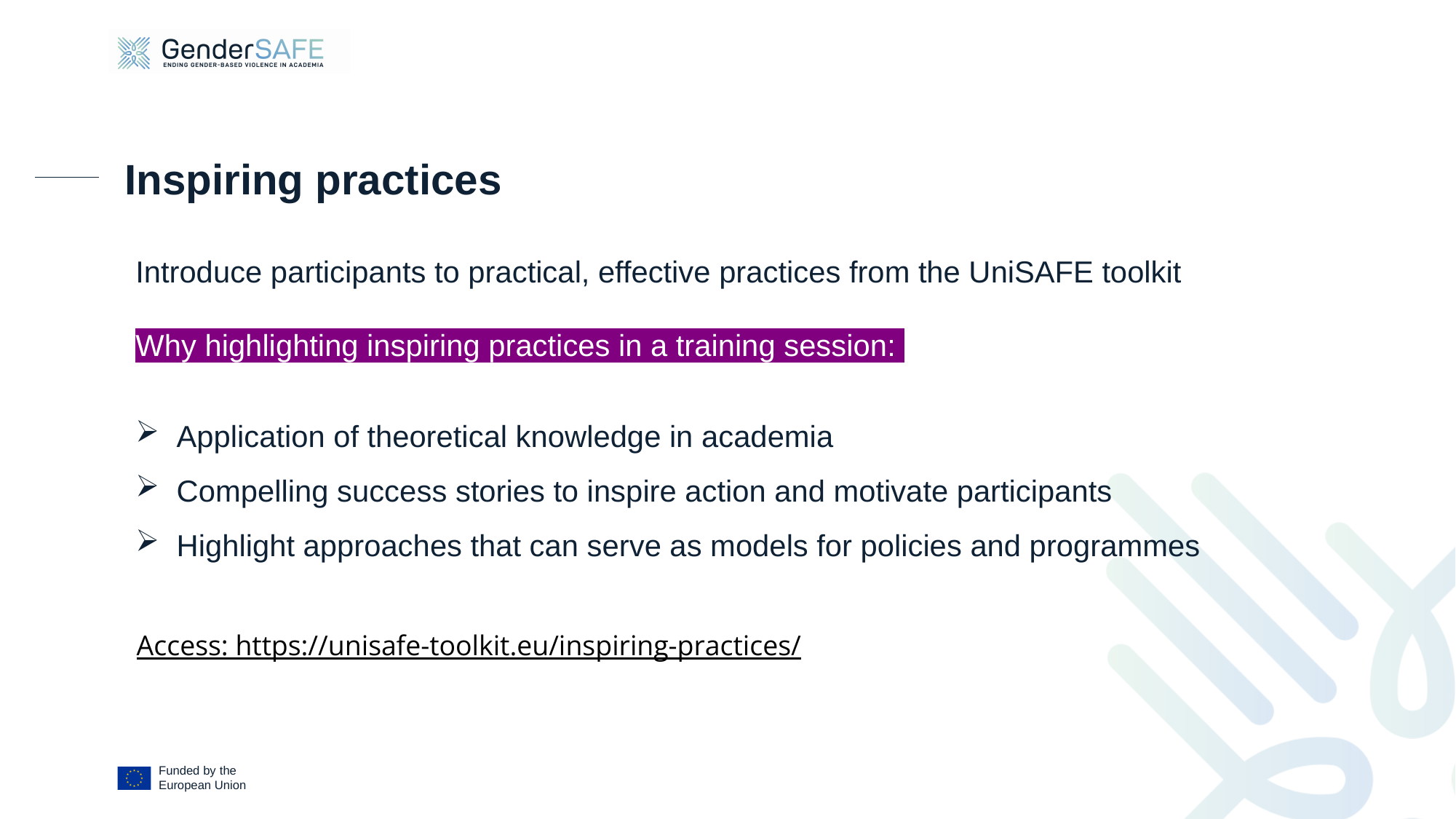

# Inspiring practices
Introduce participants to practical, effective practices from the UniSAFE toolkit

Why highlighting inspiring practices in a training session:

Application of theoretical knowledge in academia
Compelling success stories to inspire action and motivate participants
Highlight approaches that can serve as models for policies and programmes

Access: https://unisafe-toolkit.eu/inspiring-practices/